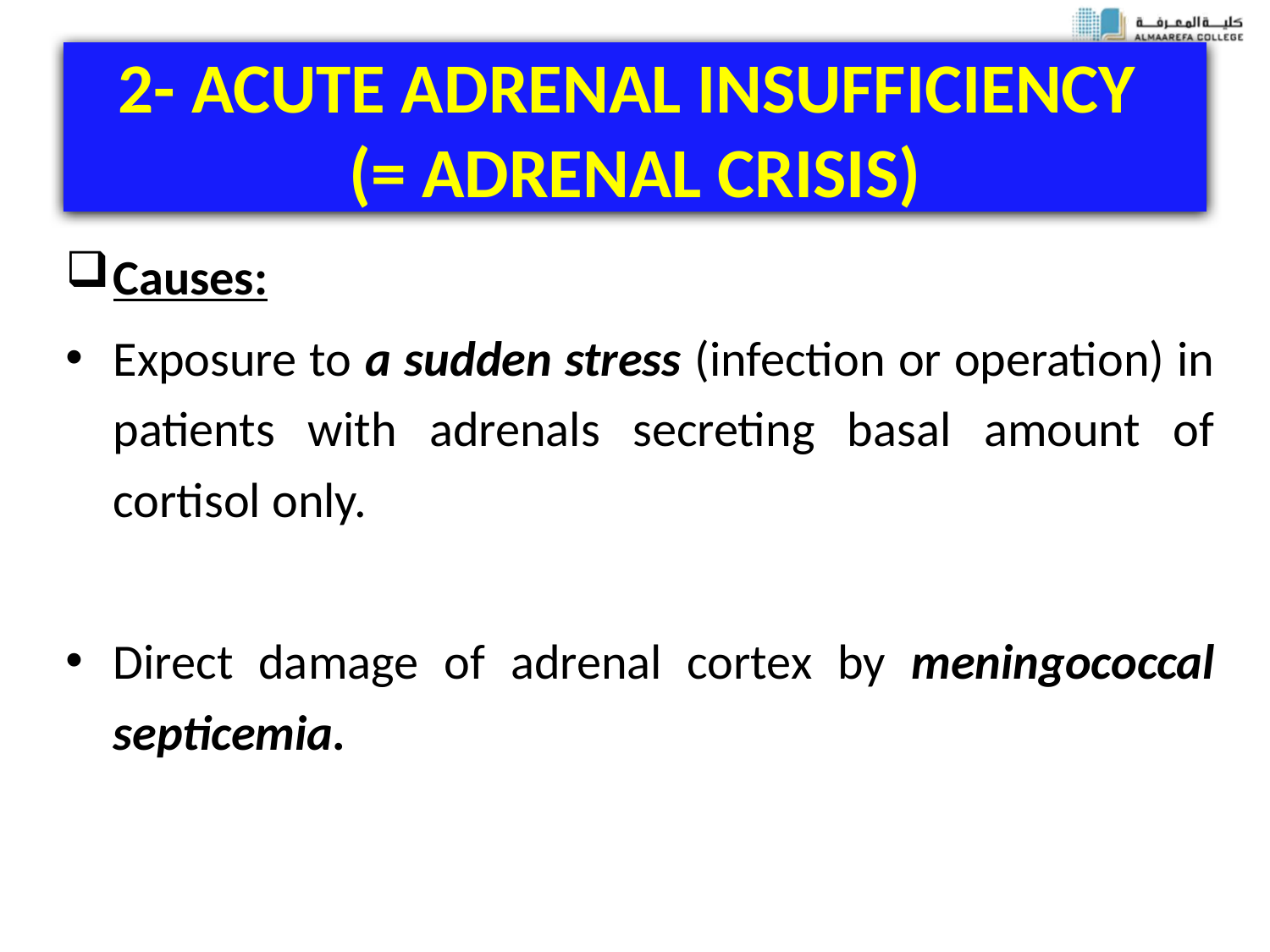

# 2- ACUTE ADRENAL INSUFFICIENCY (= ADRENAL CRISIS)

Causes:
Exposure to a sudden stress (infection or operation) in patients with adrenals secreting basal amount of cortisol only.

Direct damage of adrenal cortex by meningococcal septicemia.